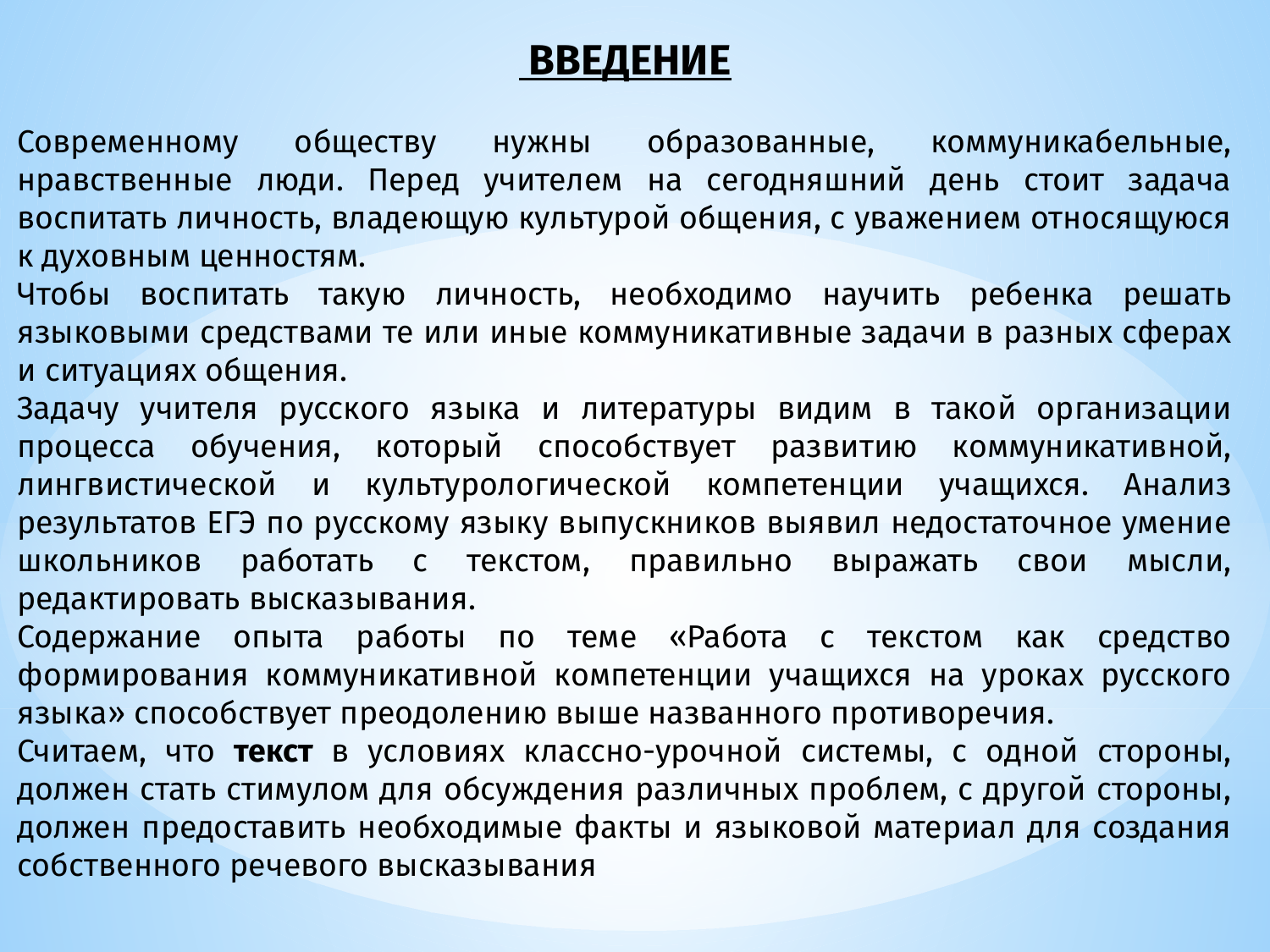

ВВЕДЕНИЕ

Современному обществу нужны образованные, коммуникабельные, нравственные люди. Перед учителем на сегодняшний день стоит задача воспитать личность, владеющую культурой общения, с уважением относящуюся к духовным ценностям.
Чтобы воспитать такую личность, необходимо научить ребенка решать языковыми средствами те или иные коммуникативные задачи в разных сферах и ситуациях общения.
Задачу учителя русского языка и литературы видим в такой организации процесса обучения, который способствует развитию коммуникативной, лингвистической и культурологической компетенции учащихся. Анализ результатов ЕГЭ по русскому языку выпускников выявил недостаточное умение школьников работать с текстом, правильно выражать свои мысли, редактировать высказывания.
Содержание опыта работы по теме «Работа с текстом как средство формирования коммуникативной компетенции учащихся на уроках русского языка» способствует преодолению выше названного противоречия.
Считаем, что текст в условиях классно-урочной системы, с одной стороны, должен стать стимулом для обсуждения различных проблем, с другой стороны, должен предоставить необходимые факты и языковой материал для создания собственного речевого высказывания